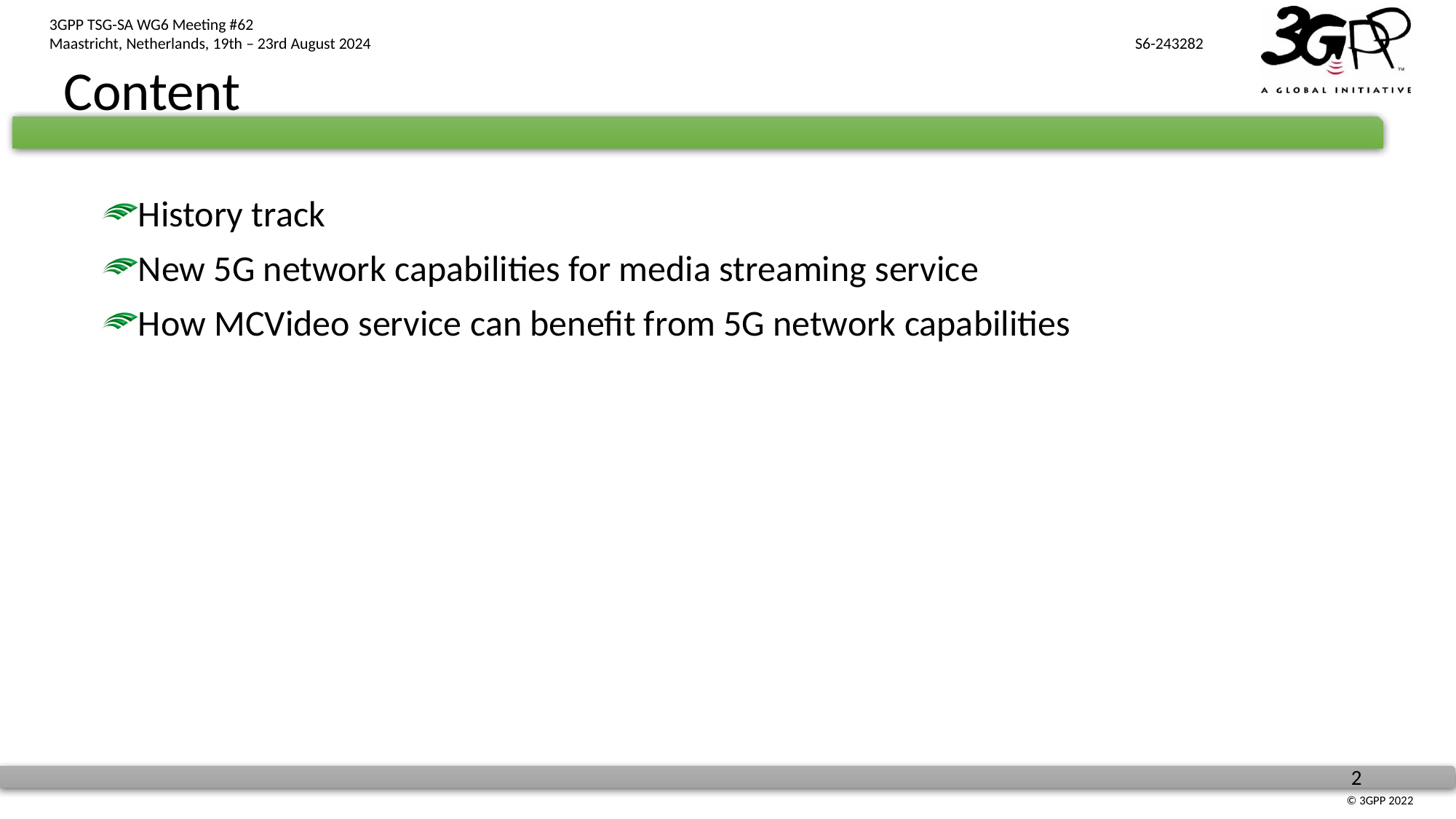

# Content
History track
New 5G network capabilities for media streaming service
How MCVideo service can benefit from 5G network capabilities